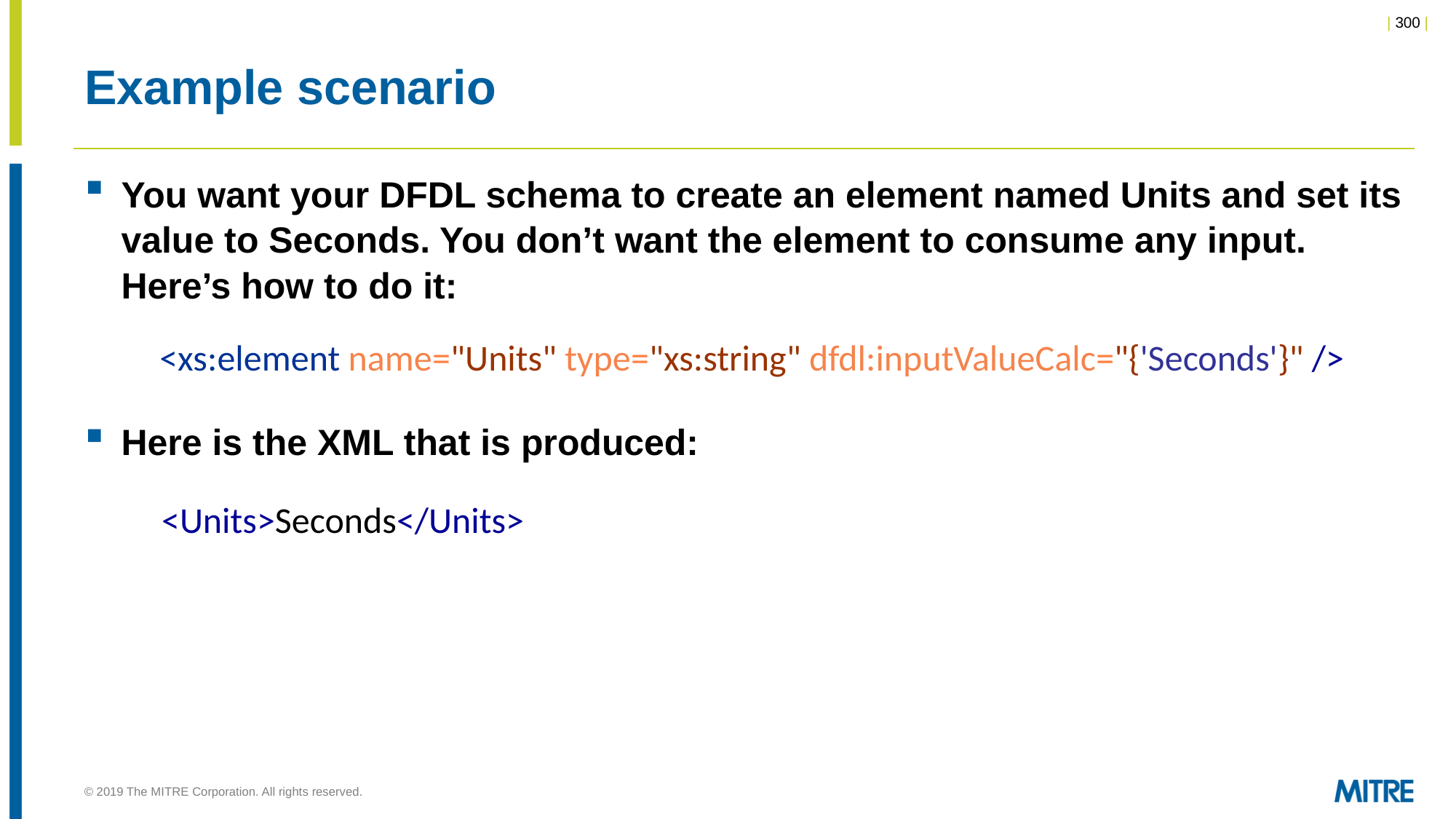

# Example scenario
You want your DFDL schema to create an element named Units and set its value to Seconds. You don’t want the element to consume any input. Here’s how to do it:
<xs:element name="Units" type="xs:string" dfdl:inputValueCalc="{'Seconds'}" />
Here is the XML that is produced:
<Units>Seconds</Units>
© 2019 The MITRE Corporation. All rights reserved.